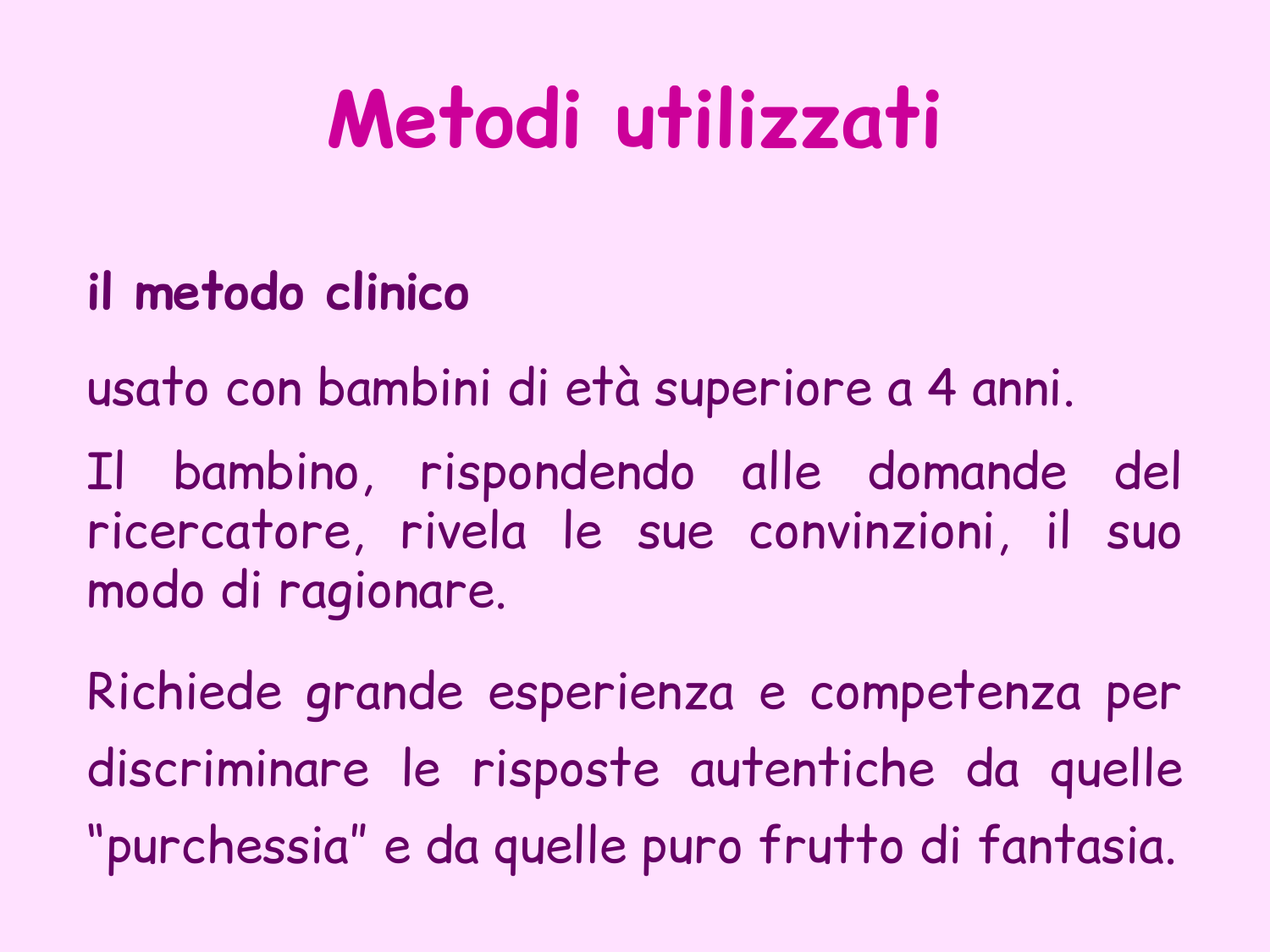

# Metodi utilizzati
il metodo clinico
usato con bambini di età superiore a 4 anni.
Il bambino, rispondendo alle domande del ricercatore, rivela le sue convinzioni, il suo modo di ragionare.
Richiede grande esperienza e competenza per discriminare le risposte autentiche da quelle “purchessia” e da quelle puro frutto di fantasia.